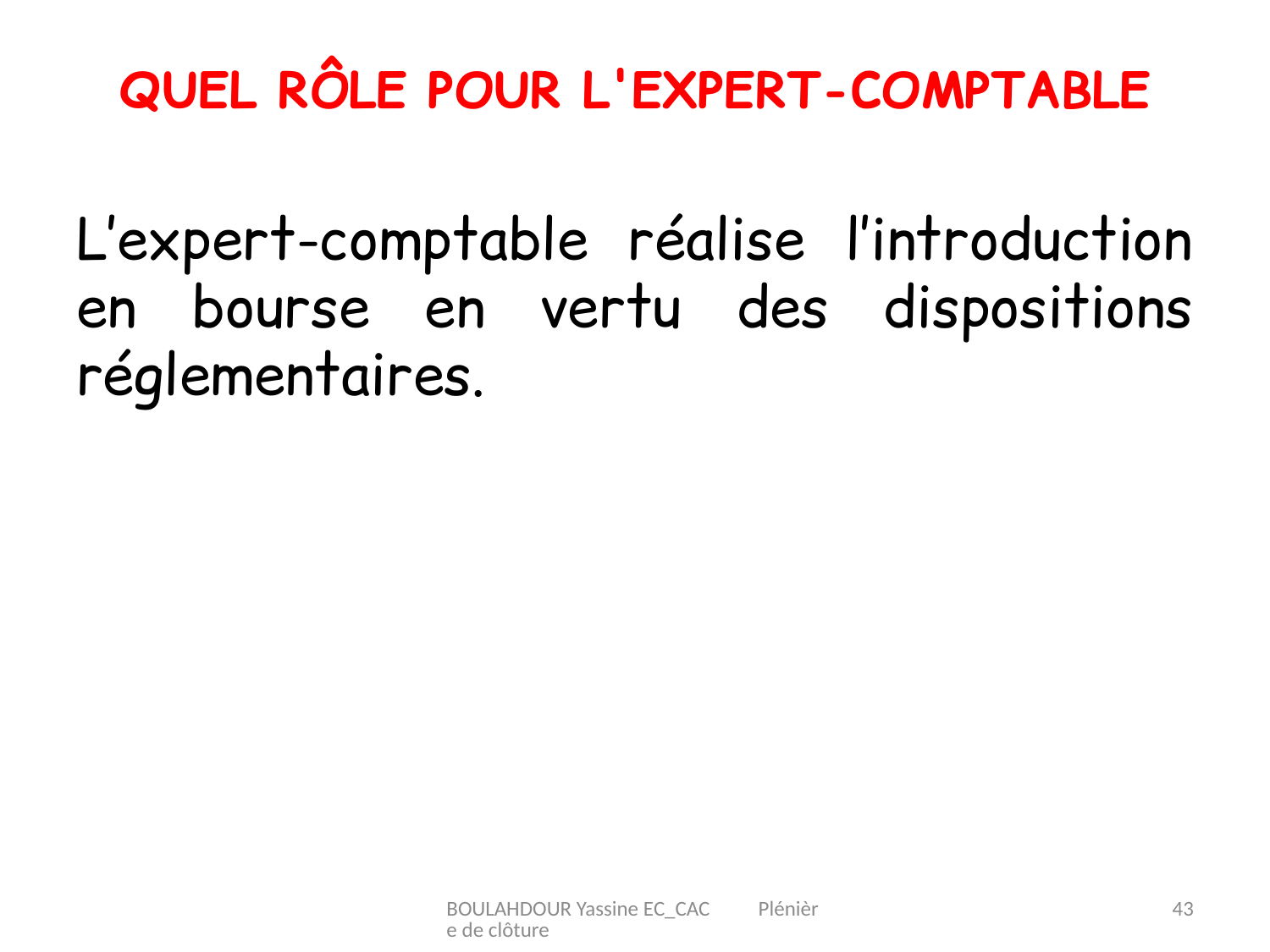

# Quel rôle pour l'expert-comptable
L’expert-comptable réalise l’introduction en bourse en vertu des dispositions réglementaires.
BOULAHDOUR Yassine EC_CAC          Plénière de clôture
43